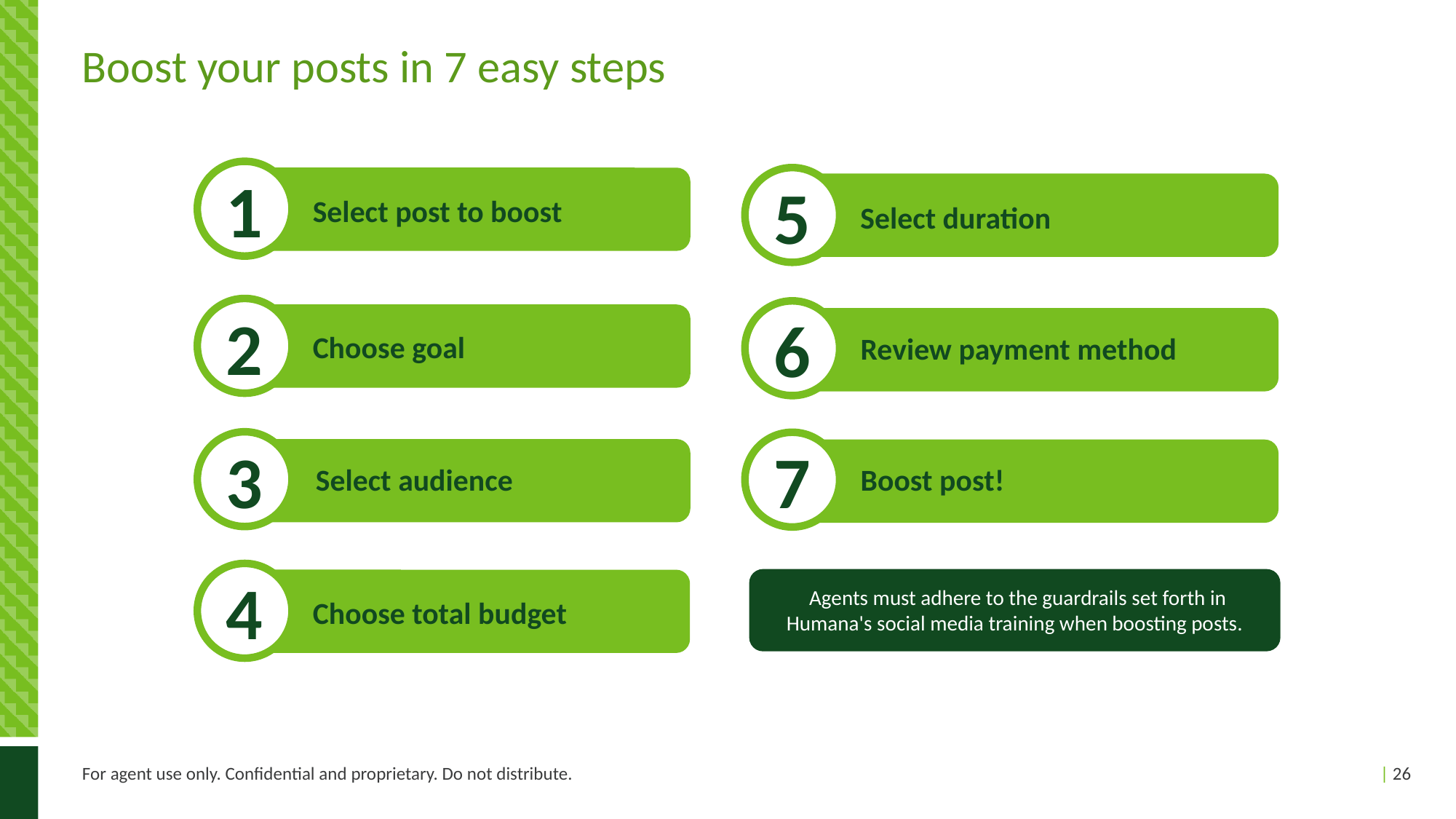

# Boost your posts in 7 easy steps
1

5

Select post to boost
Select duration
2
6

Choose goal
Review payment method
3
7

Select audience
Boost post!
4

 Agents must adhere to the guardrails set forth in Humana's social media training when boosting posts.
Choose total budget
| 26
For agent use only. Confidential and proprietary. Do not distribute.